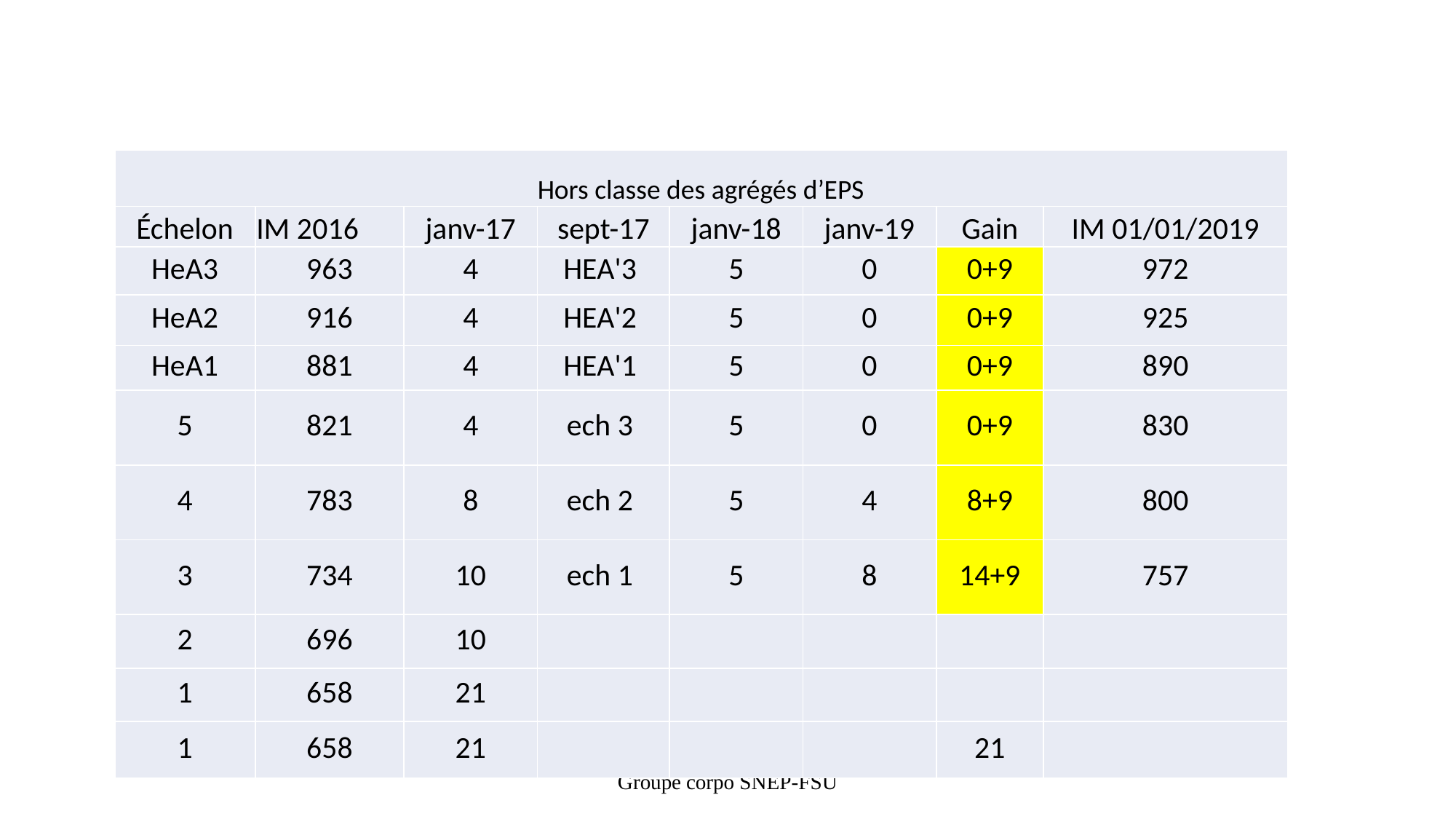

#
| Hors classe des agrégés d’EPS |  |  |  |  |  |  |  |
| --- | --- | --- | --- | --- | --- | --- | --- |
| Échelon | IM 2016 | janv-17 | sept-17 | janv-18 | janv-19 | Gain | IM 01/01/2019 |
| HeA3 | 963 | 4 | HEA'3 | 5 | 0 | 0+9 | 972 |
| HeA2 | 916 | 4 | HEA'2 | 5 | 0 | 0+9 | 925 |
| HeA1 | 881 | 4 | HEA'1 | 5 | 0 | 0+9 | 890 |
| 5 | 821 | 4 | ech 3 | 5 | 0 | 0+9 | 830 |
| 4 | 783 | 8 | ech 2 | 5 | 4 | 8+9 | 800 |
| 3 | 734 | 10 | ech 1 | 5 | 8 | 14+9 | 757 |
| 2 | 696 | 10 |  |  |  |  |  |
| 1 | 658 | 21 |  |  |  |  |  |
| 1 | 658 | 21 |  |  |  | 21 |  |
Groupe corpo SNEP-FSU